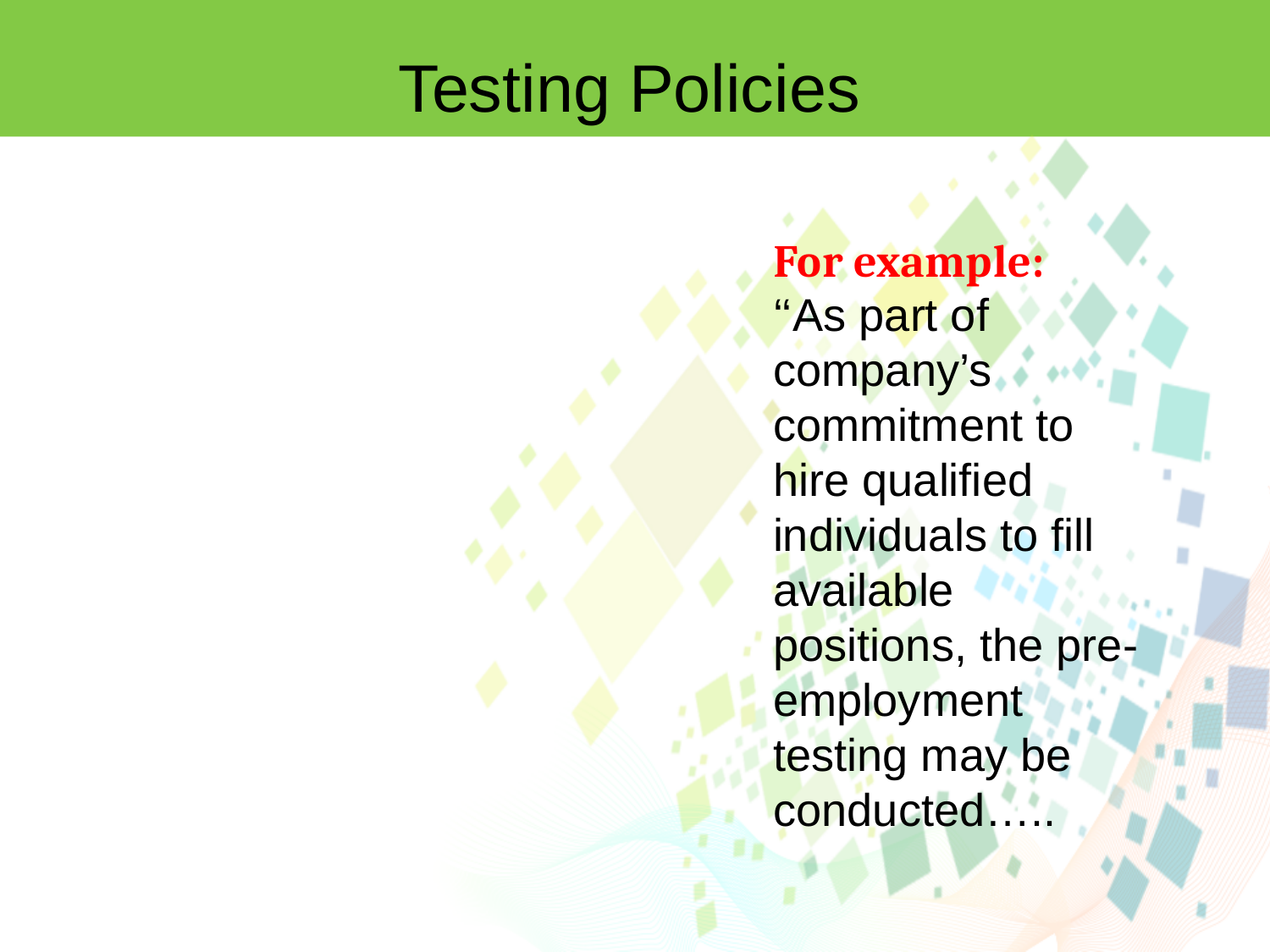

Testing Policies
For example:
‘‘As part of company’s commitment to hire qualiﬁed individuals to ﬁll available positions, the pre-employment testing may be conducted…..